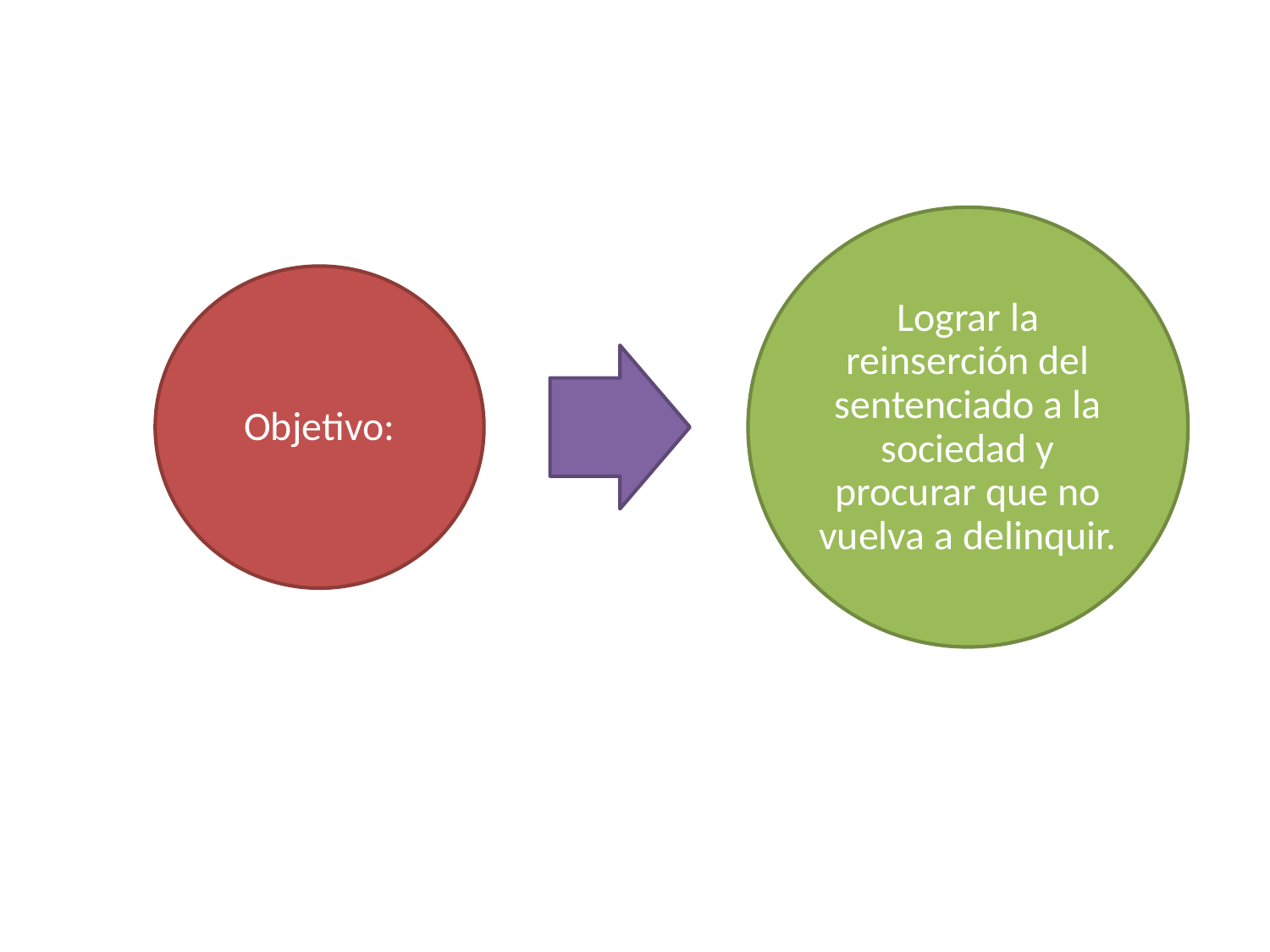

Objetivo:

Lograr la reinserción del sentenciado a la sociedad y procurar que no vuelva a delinquir.